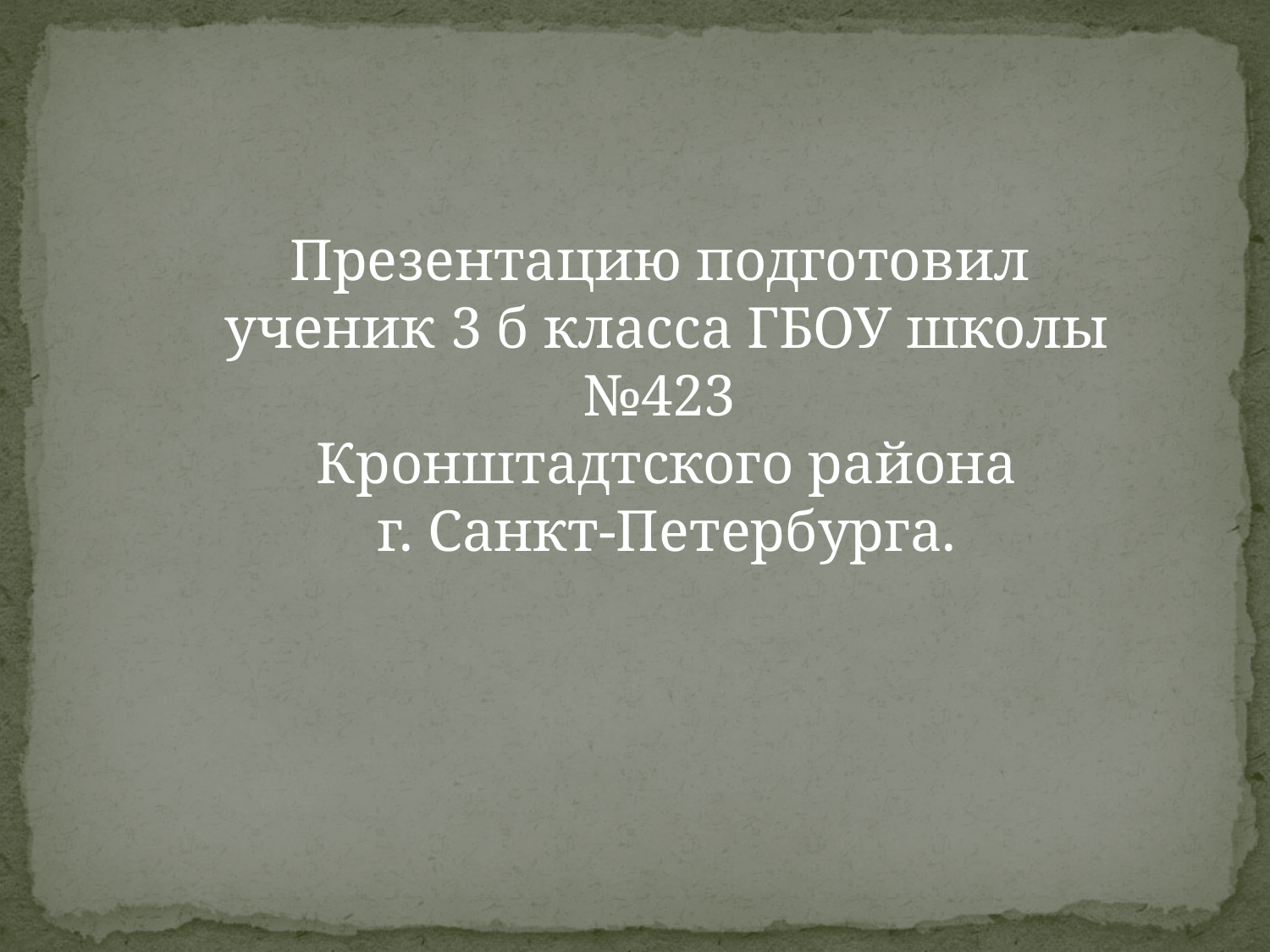

Презентацию подготовил
 ученик 3 б класса ГБОУ школы №423
 Кронштадтского района
 г. Санкт-Петербурга.